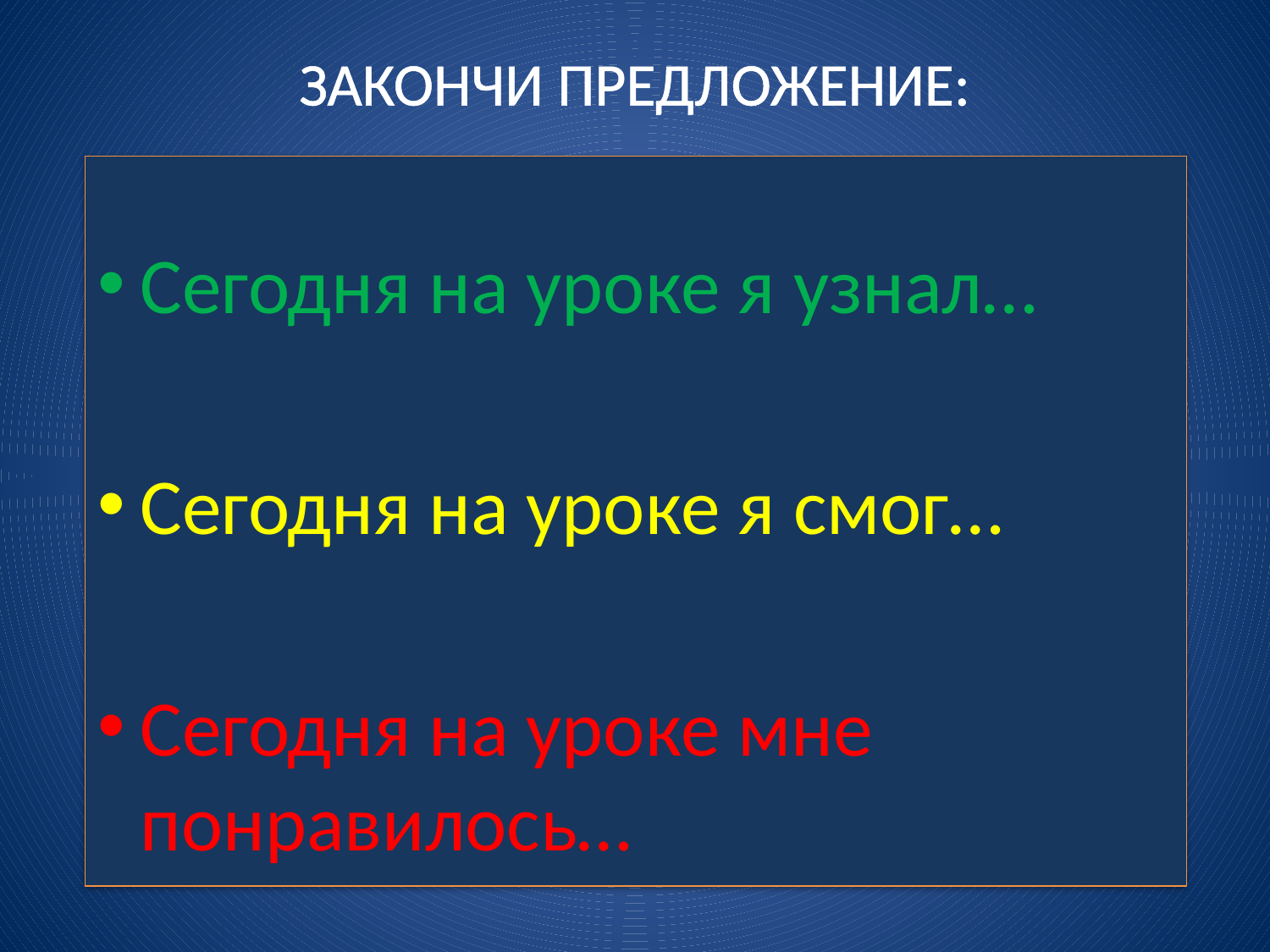

# ЗАКОНЧИ ПРЕДЛОЖЕНИЕ:

Сегодня на уроке я узнал…

Сегодня на уроке я смог…

Сегодня на уроке мне понравилось…